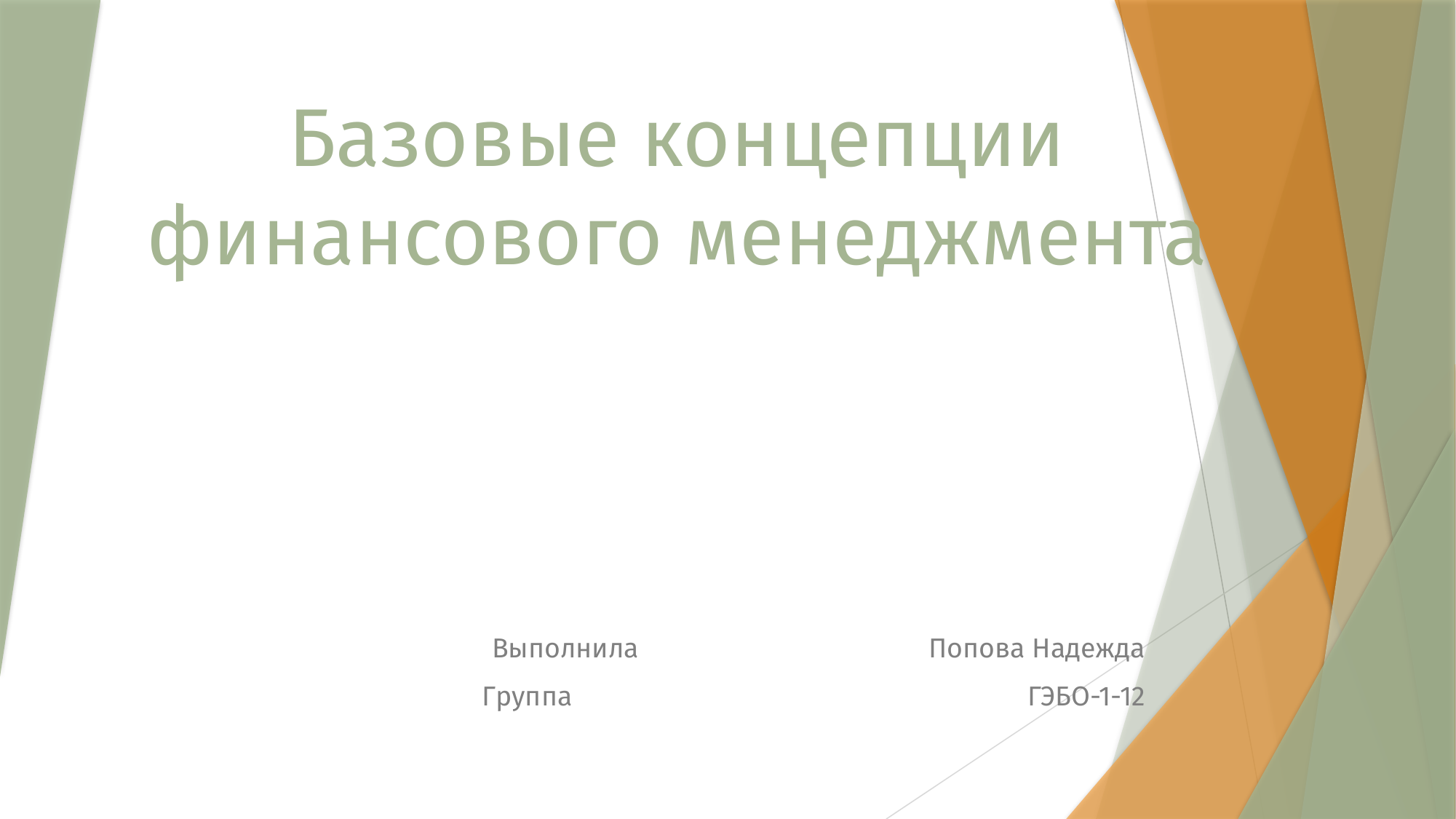

# Базовые концепции финансового менеджмента
Выполнила			Попова Надежда
Группа					ГЭБО-1-12